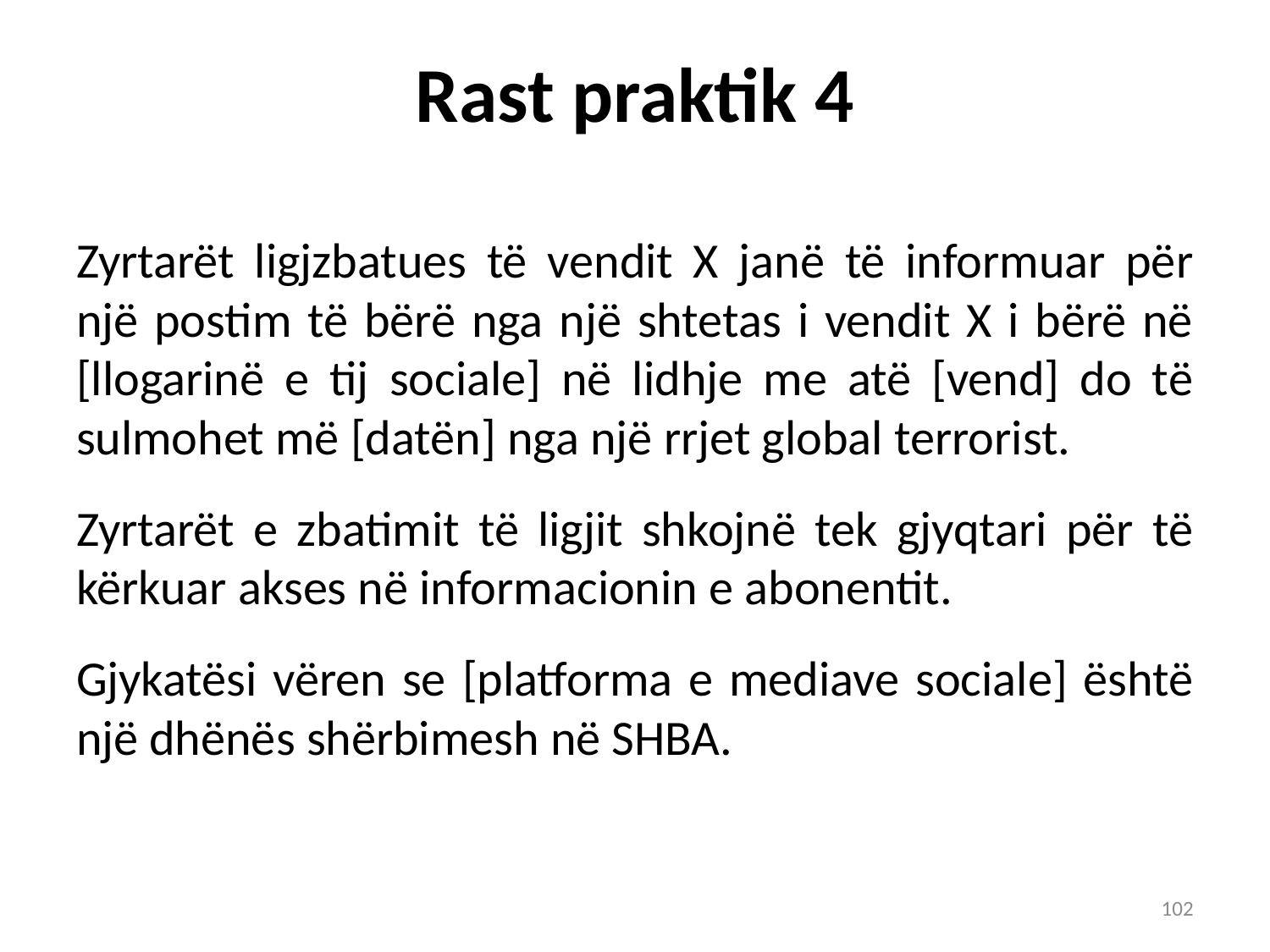

# Rast praktik 4
Zyrtarët ligjzbatues të vendit X janë të informuar për një postim të bërë nga një shtetas i vendit X i bërë në [llogarinë e tij sociale] në lidhje me atë [vend] do të sulmohet më [datën] nga një rrjet global terrorist.
Zyrtarët e zbatimit të ligjit shkojnë tek gjyqtari për të kërkuar akses në informacionin e abonentit.
Gjykatësi vëren se [platforma e mediave sociale] është një dhënës shërbimesh në SHBA.
102